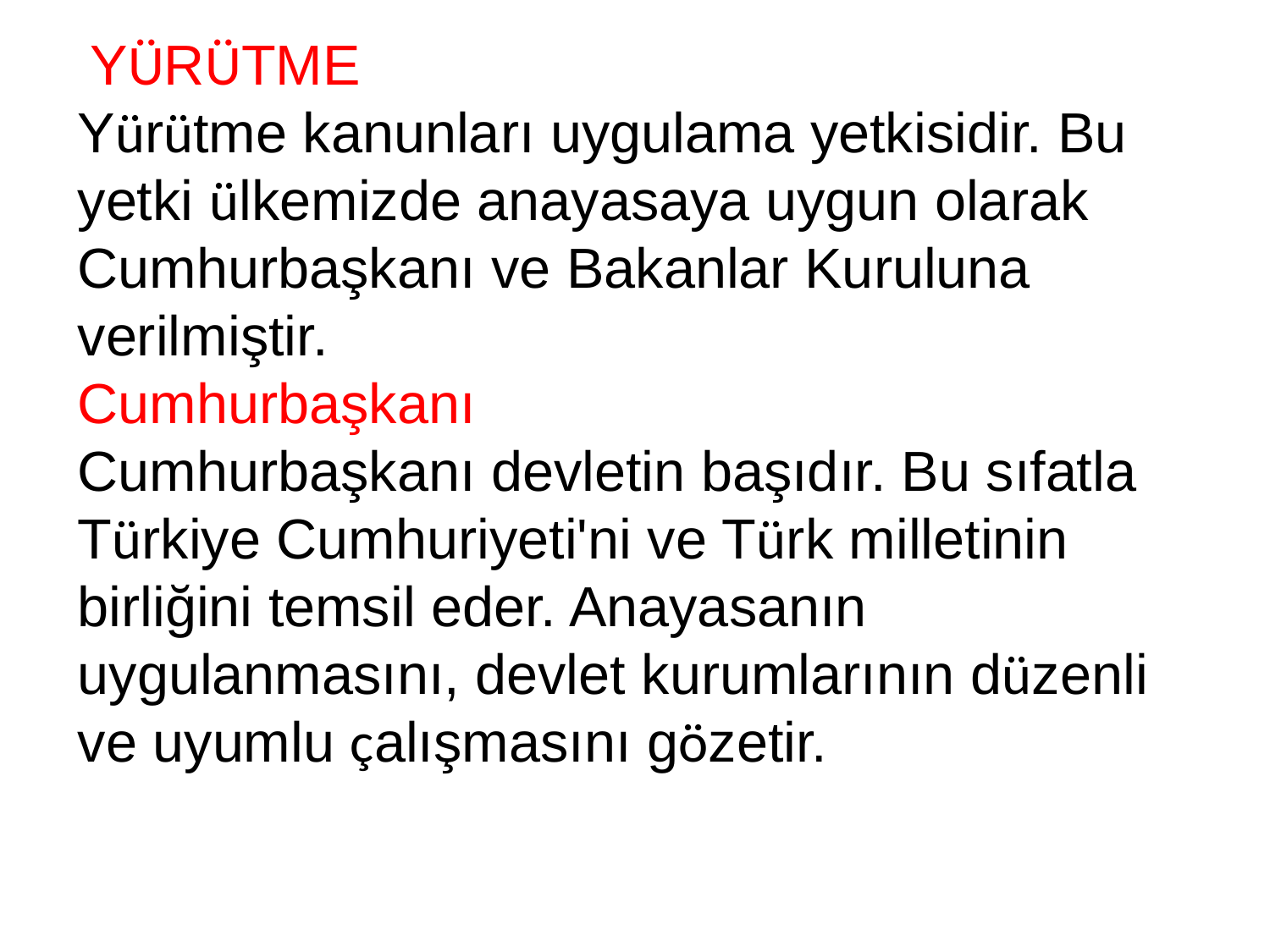

YÜRÜTME
Yürütme kanunları uygulama yetkisidir. Bu yetki ülkemizde anayasaya uygun olarak Cumhurbaşkanı ve Bakanlar Kuruluna verilmiştir.
Cumhurbaşkanı
Cumhurbaşkanı devletin başıdır. Bu sıfatla Türkiye Cumhuriyeti'ni ve Türk milletinin birliğini temsil eder. Anayasanın uygulanmasını, devlet kurumlarının düzenli ve uyumlu çalışmasını gözetir.